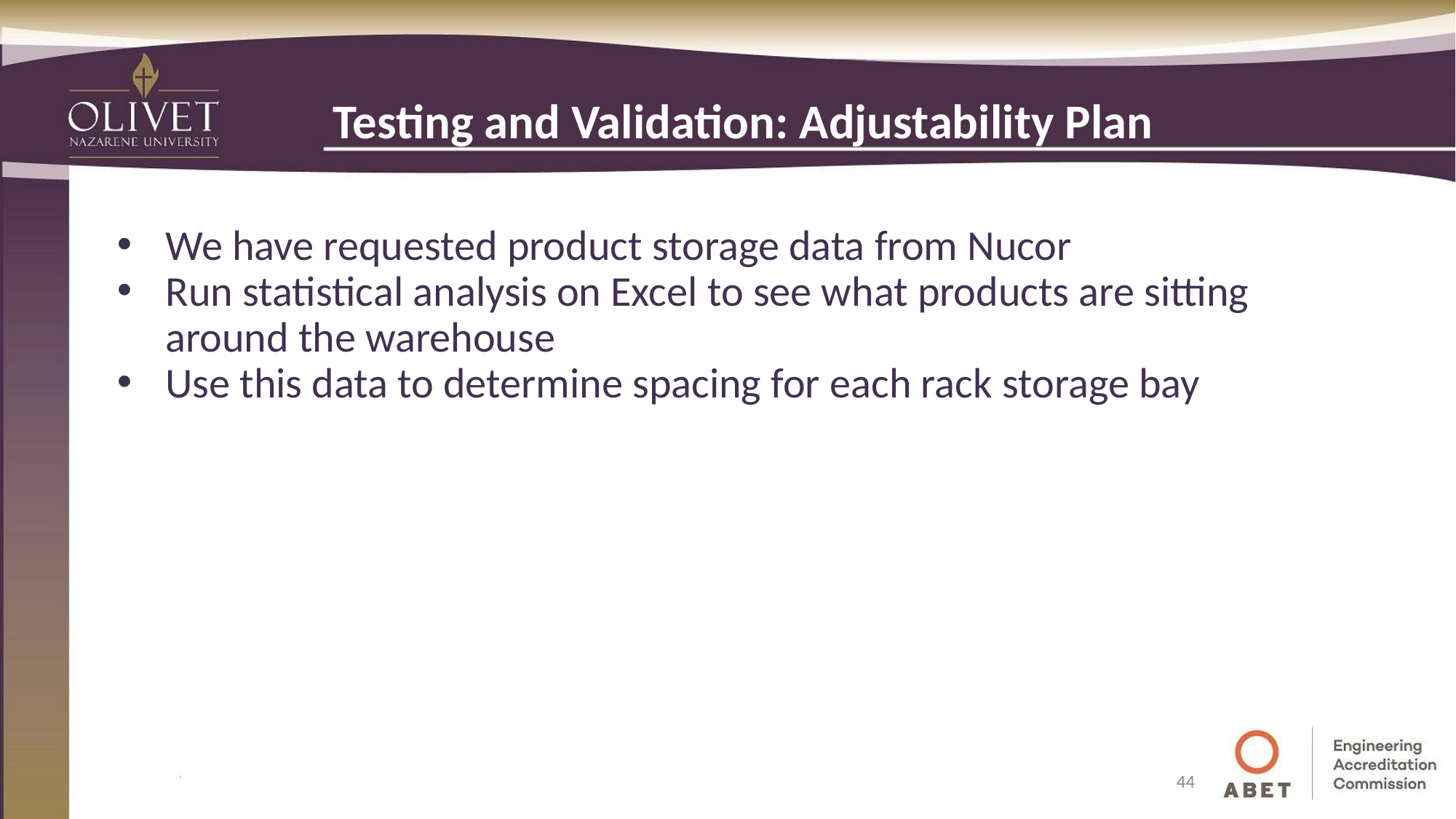

# Testing and Validation: Adjustability Plan
We have requested product storage data from Nucor
Run statistical analysis on Excel to see what products are sitting around the warehouse
Use this data to determine spacing for each rack storage bay

44